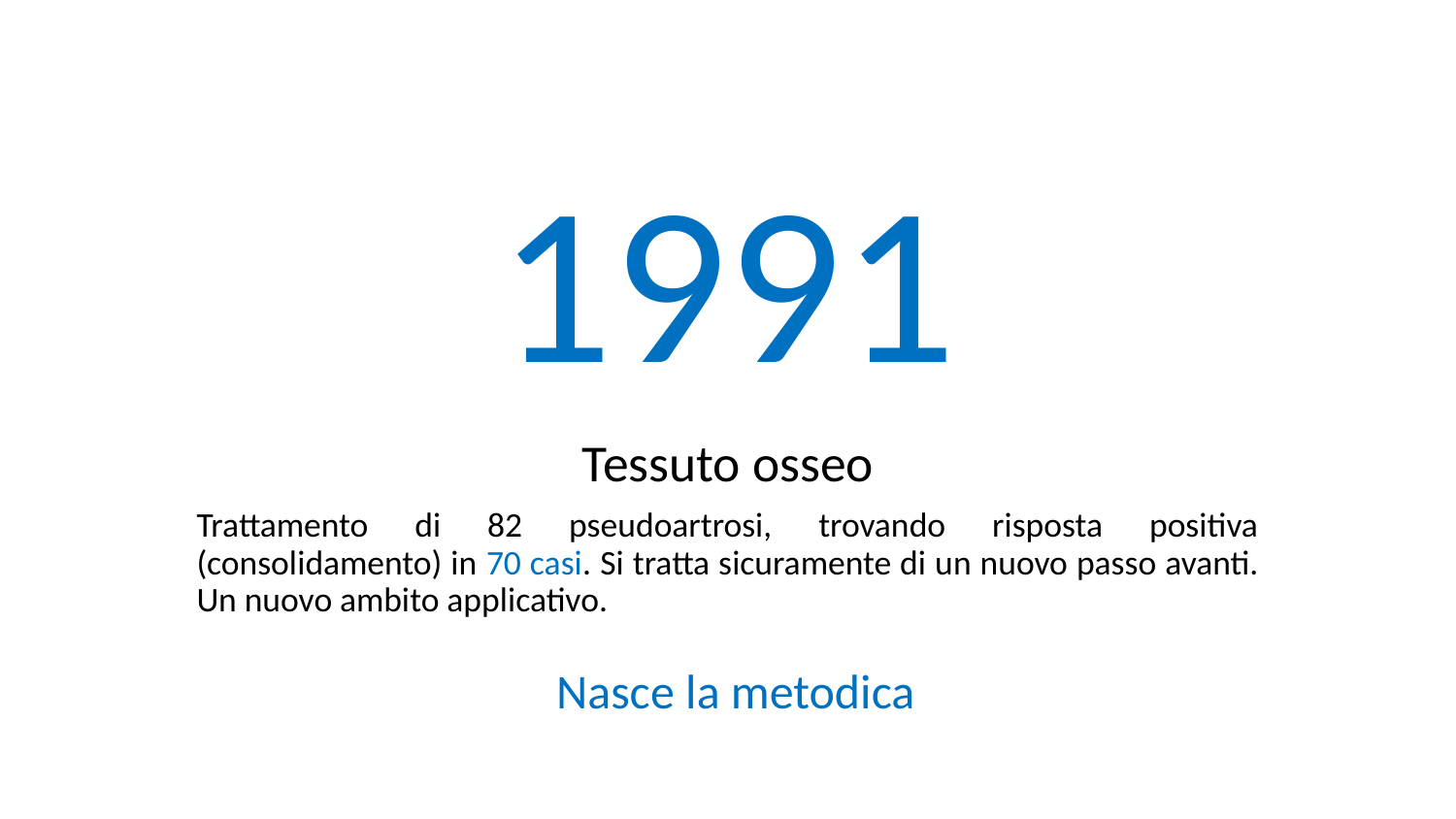

# 1991
Tessuto osseo
Trattamento di 82 pseudoartrosi, trovando risposta positiva (consolidamento) in 70 casi. Si tratta sicuramente di un nuovo passo avanti. Un nuovo ambito applicativo.
Nasce la metodica